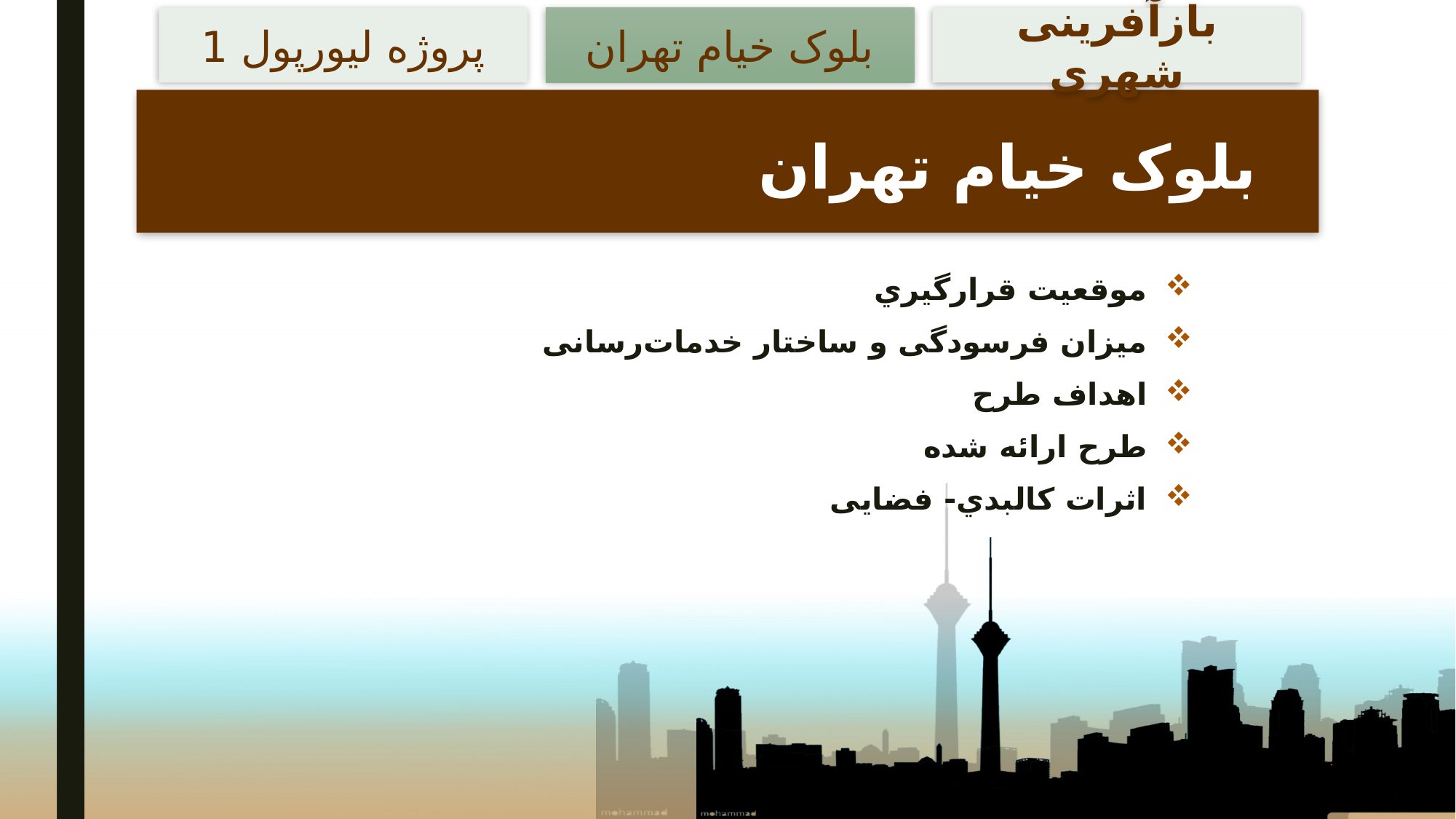

پروژه لیورپول 1
بلوک خیام تهران
بازآفرینی شهری

بلوک خیام تهران
موقعیت قرارگیري
میزان فرسودگی و ساختار خدمات‌رسانی
اهداف طرح
طرح ارائه شده
اثرات کالبدي- فضایی